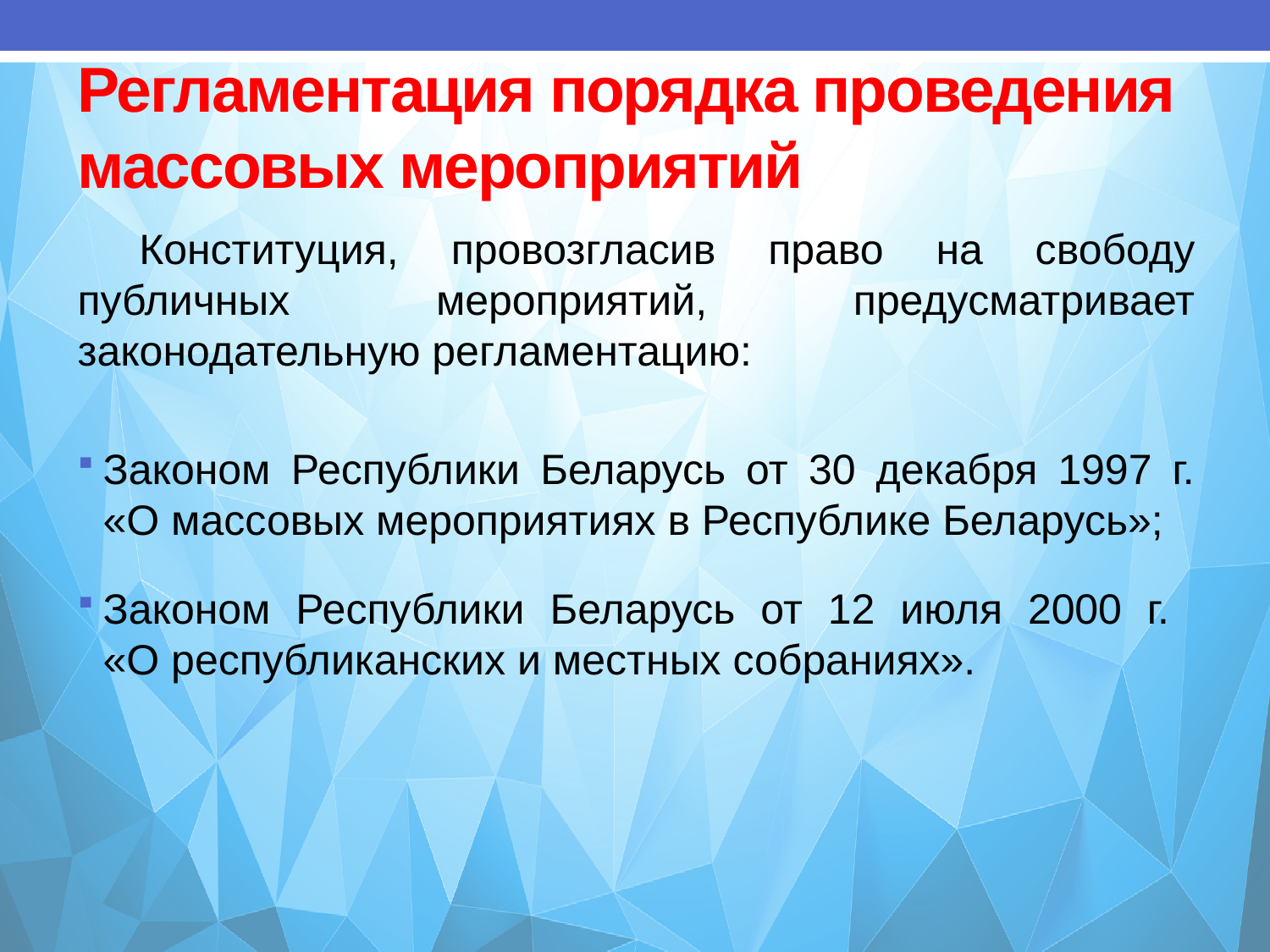

# Регламентация порядка проведения массовых мероприятий
Конституция, провозгласив право на свободу публичных мероприятий, предусматривает законодательную регламентацию:

Законом Республики Беларусь от 30 декабря 1997 г. «О массовых мероприятиях в Республике Беларусь»;

Законом Республики Беларусь от 12 июля 2000 г.
«О республиканских и местных собраниях».